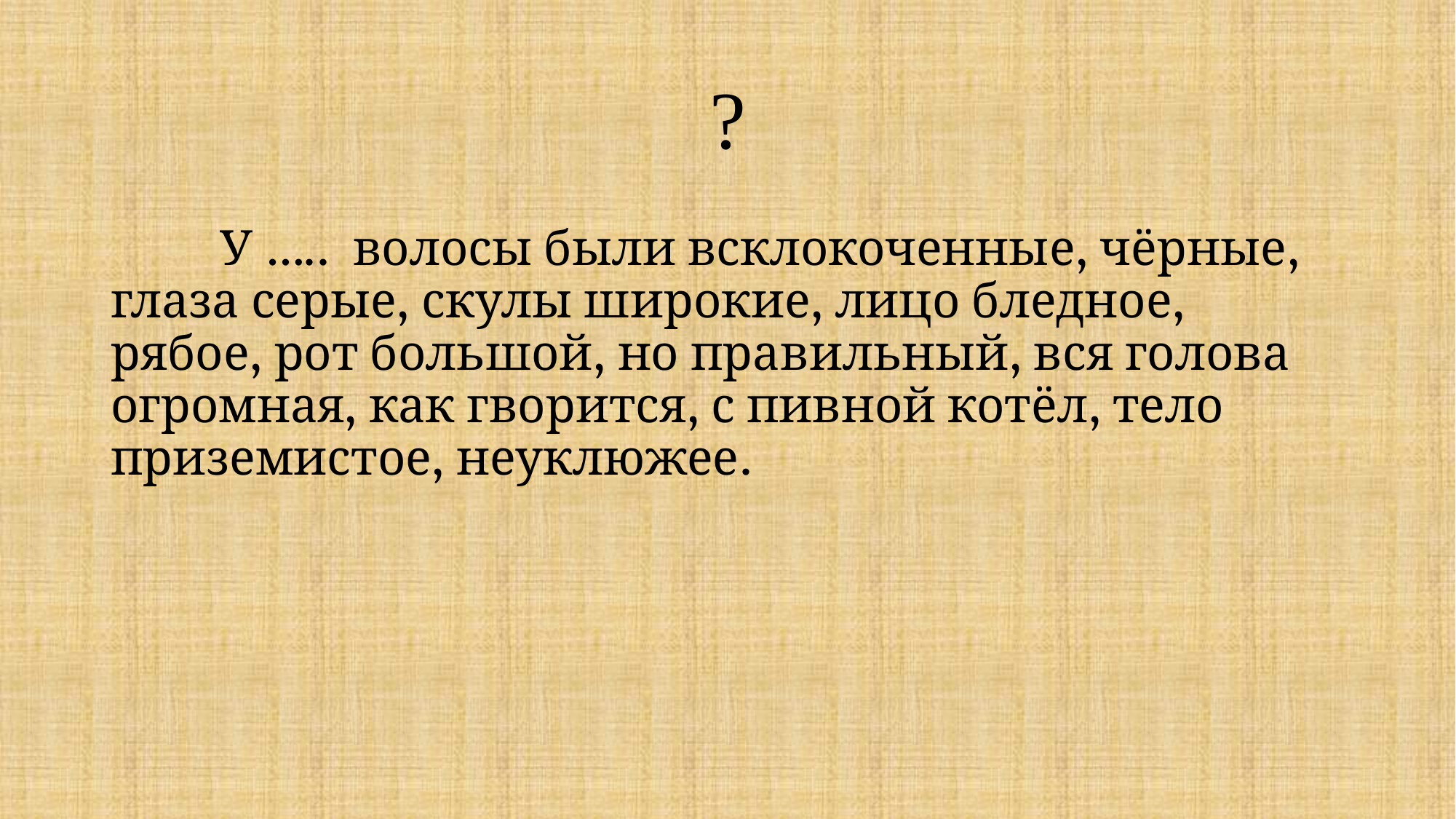

# ?
	У …..  волосы были всклокоченные, чёрные, глаза серые, скулы широкие, лицо бледное, рябое, рот большой, но правильный, вся голова огромная, как гворится, с пивной котёл, тело приземистое, неуклюжее.